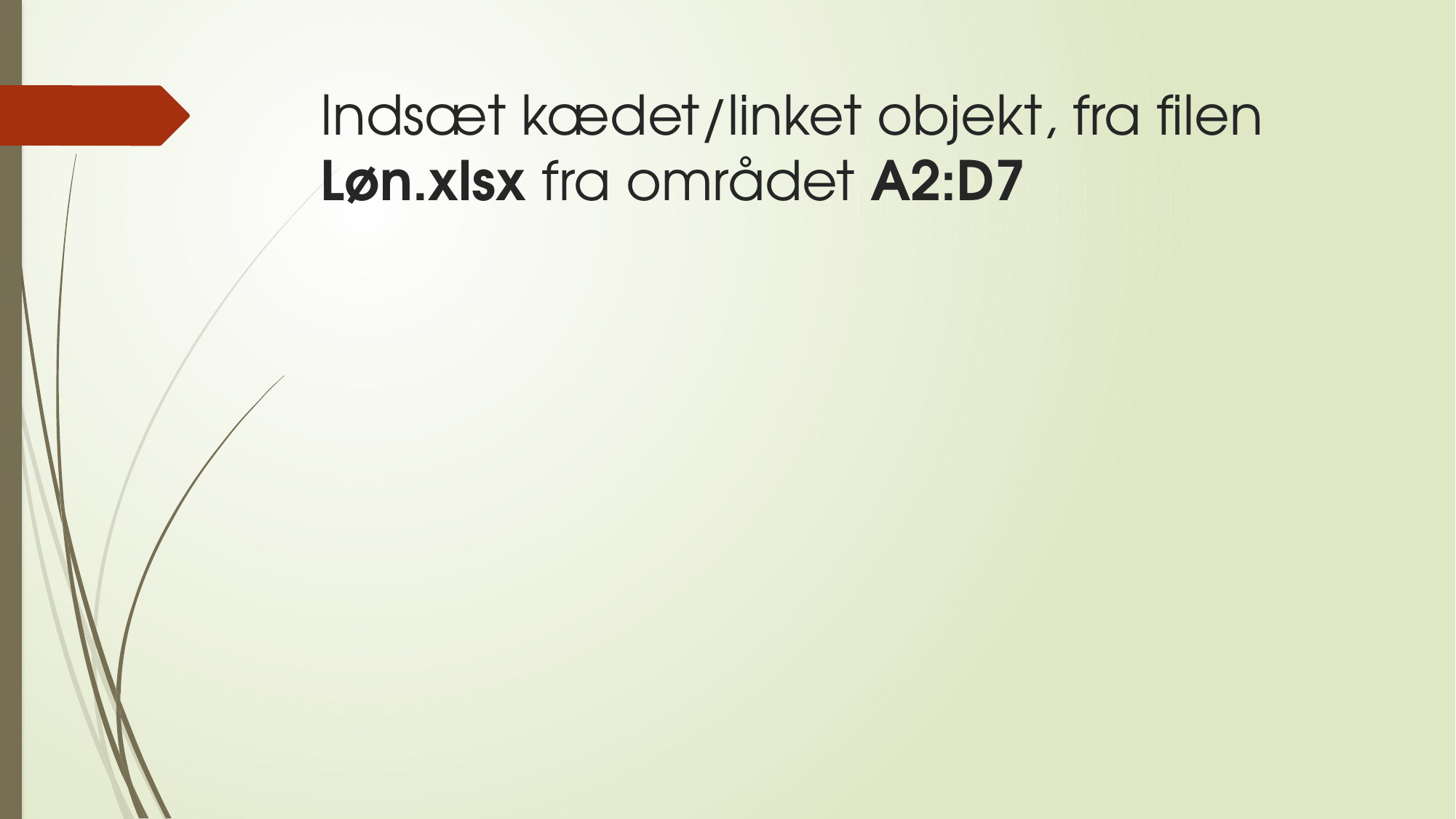

# Indsæt kædet/linket objekt, fra filen Løn.xlsx fra området A2:D7